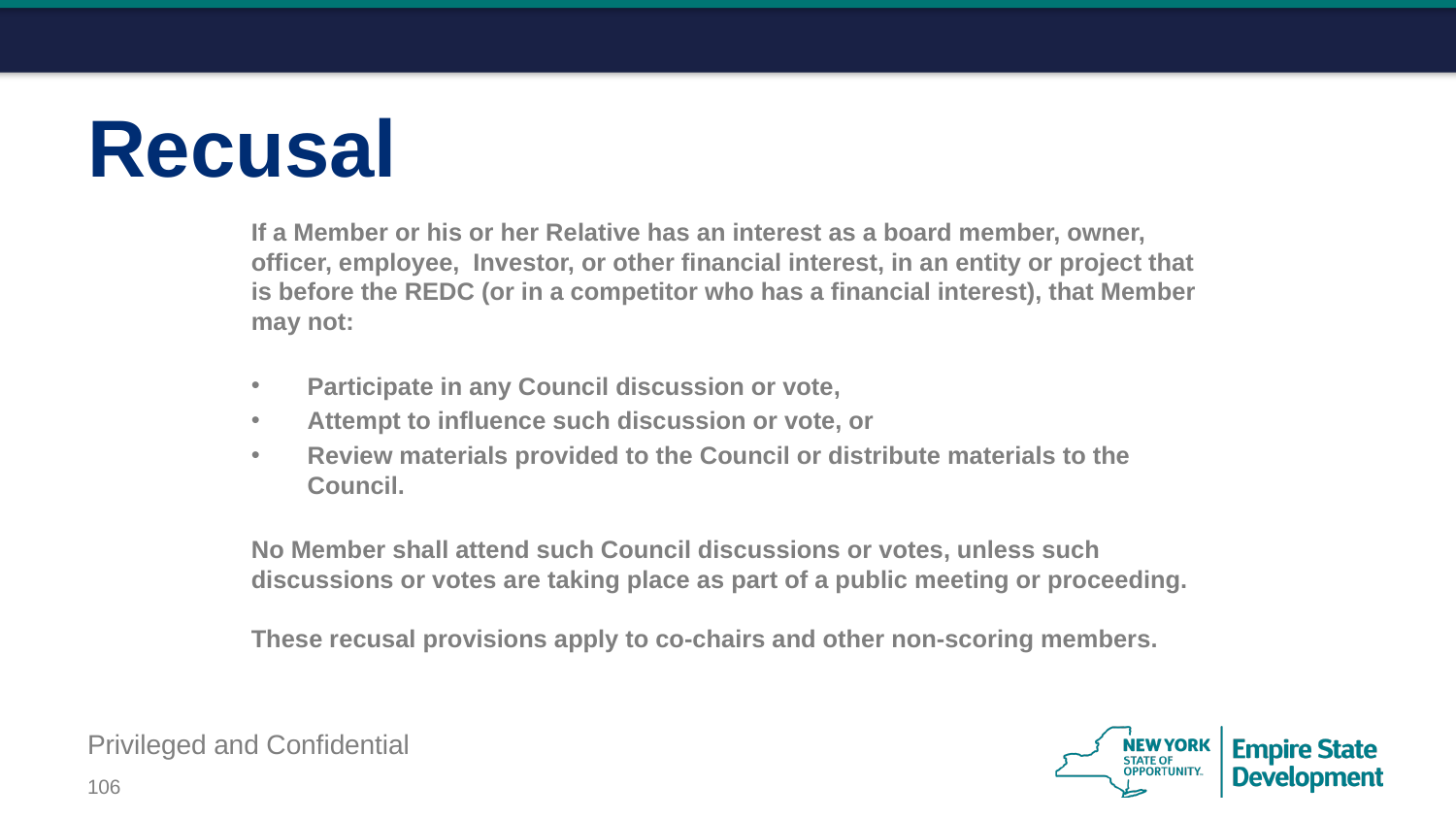

# Recusal
If a Member or his or her Relative has an interest as a board member, owner, officer, employee,  Investor, or other financial interest, in an entity or project that is before the REDC (or in a competitor who has a financial interest), that Member may not:
Participate in any Council discussion or vote,
Attempt to influence such discussion or vote, or
Review materials provided to the Council or distribute materials to the Council.
No Member shall attend such Council discussions or votes, unless such discussions or votes are taking place as part of a public meeting or proceeding.
These recusal provisions apply to co-chairs and other non-scoring members.

Privileged and Confidential